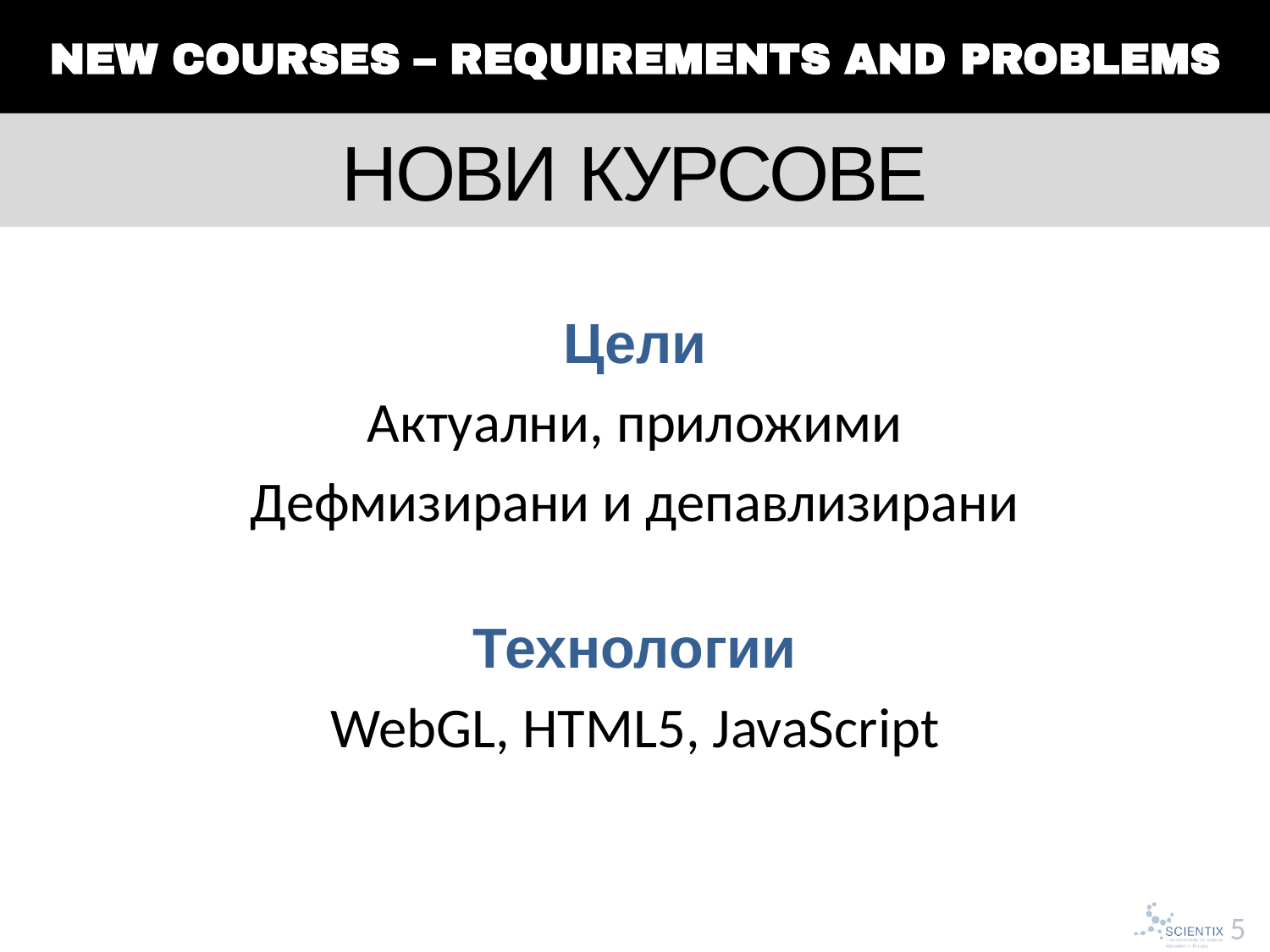

New courses – requirements and problems
# Нови курсове
Цели
Актуални, приложими
Дефмизирани и депавлизирани
Технологии
WebGL, HTML5, JavaScript
5